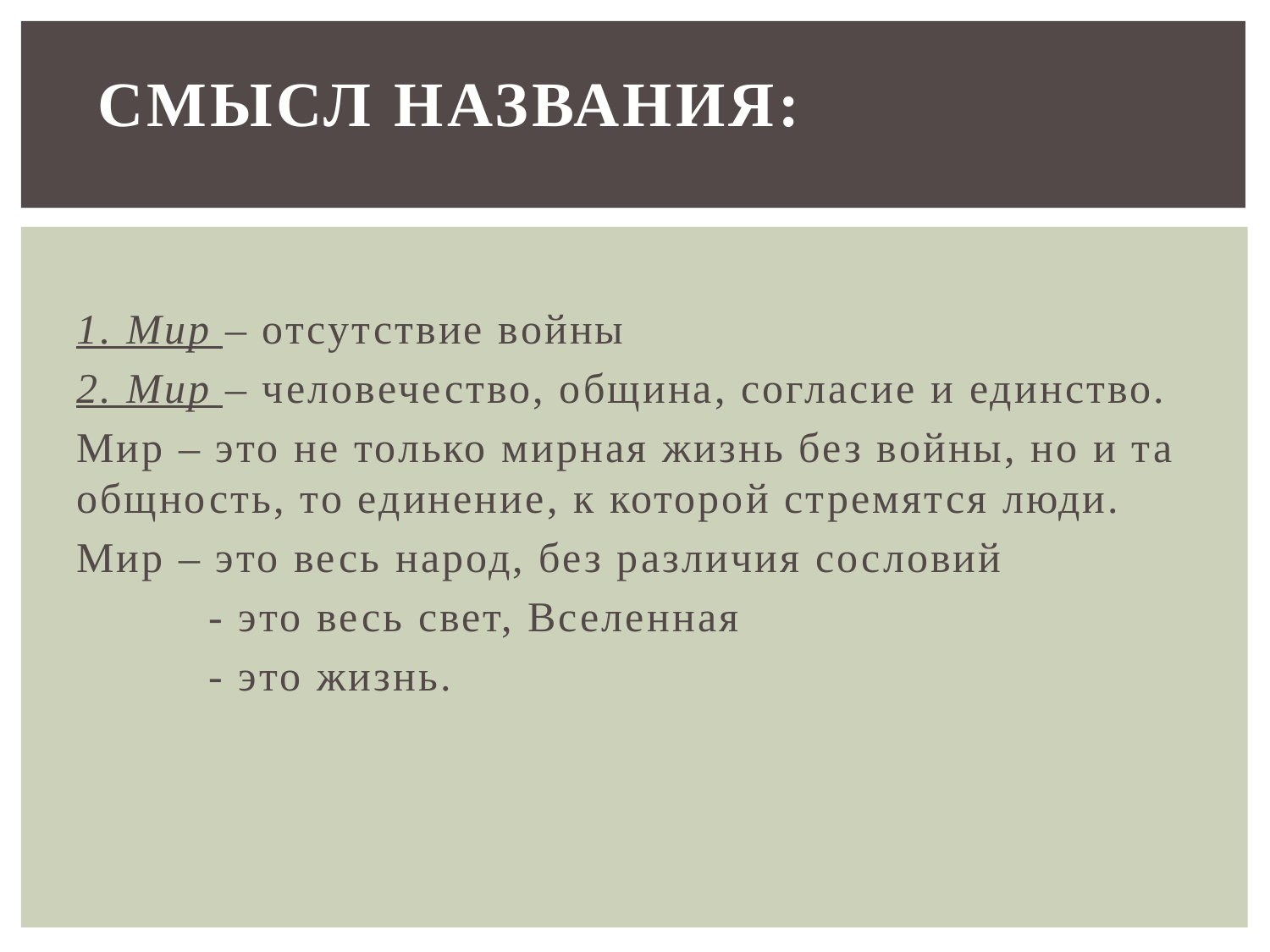

# Смысл названия:
1. Мир
Во времена Толстого это слово писалось по разному:

1. Мир – отсутствие войны
2. Мир – человечество, община, согласие и единство.
Мир – это не только мирная жизнь без войны, но и та общность, то единение, к которой стремятся люди.
Мир – это весь народ, без различия сословий
          - это весь свет, Вселенная
          - это жизнь.